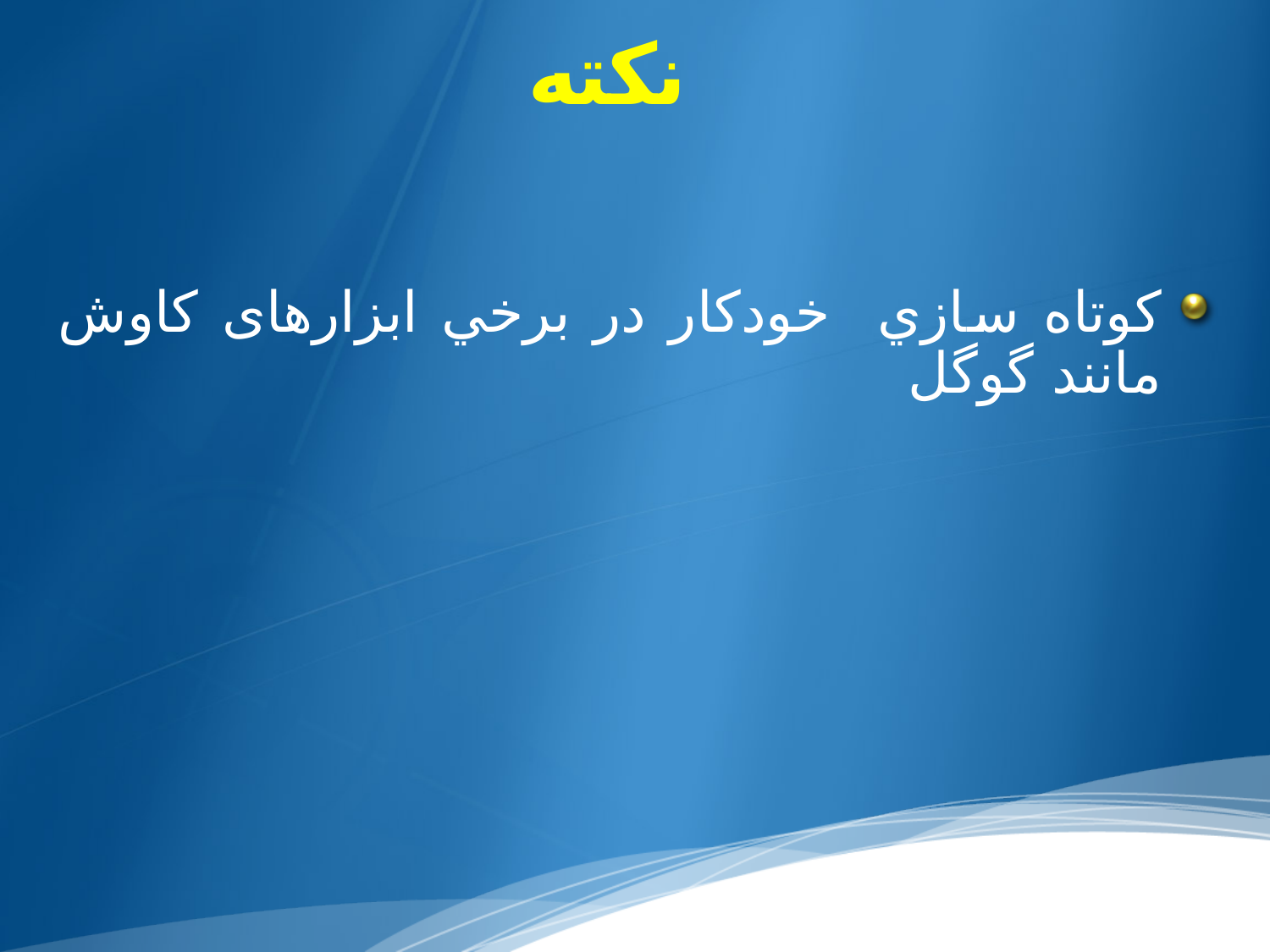

# نکته

کوتاه سازي  خودکار در برخي ابزارهای کاوش مانند گوگل